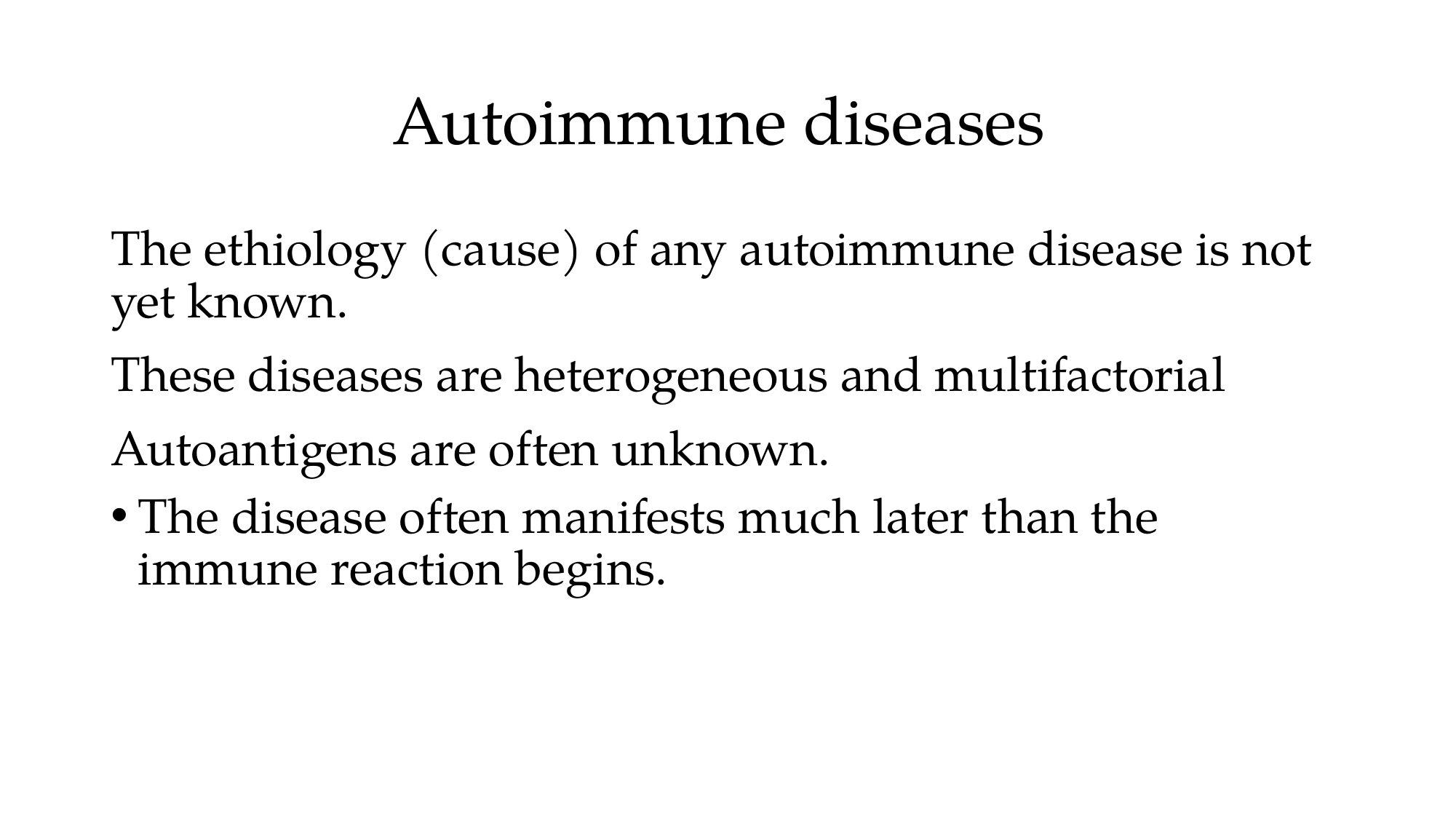

# Autoimmune diseases
The ethiology (cause) of any autoimmune disease is not yet known.
These diseases are heterogeneous and multifactorial
Autoantigens are often unknown.
The disease often manifests much later than the immune reaction begins.